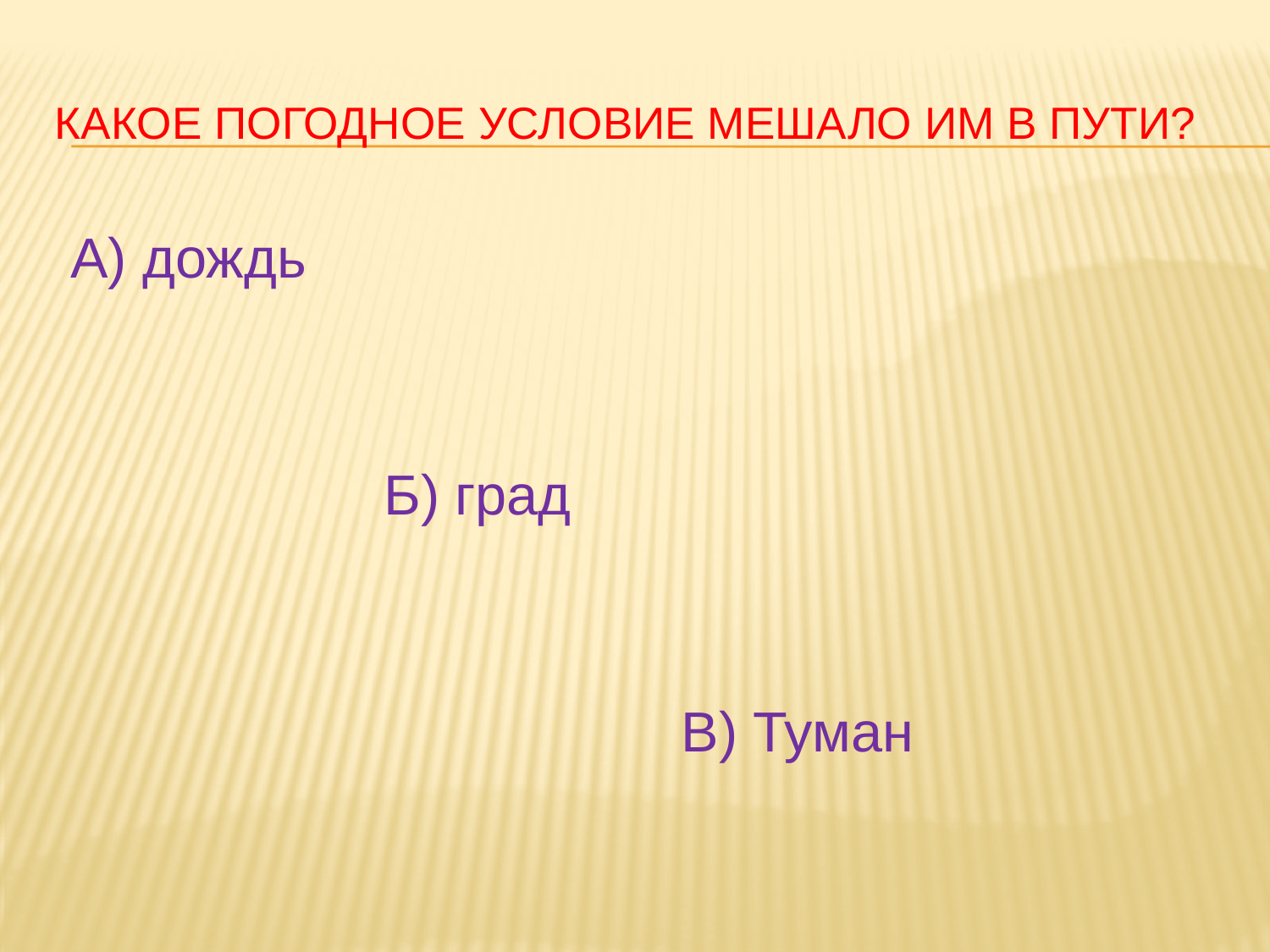

# Какое погодное условие мешало им в пути?
 А) дождь

                     Б) град

                                        В) Туман